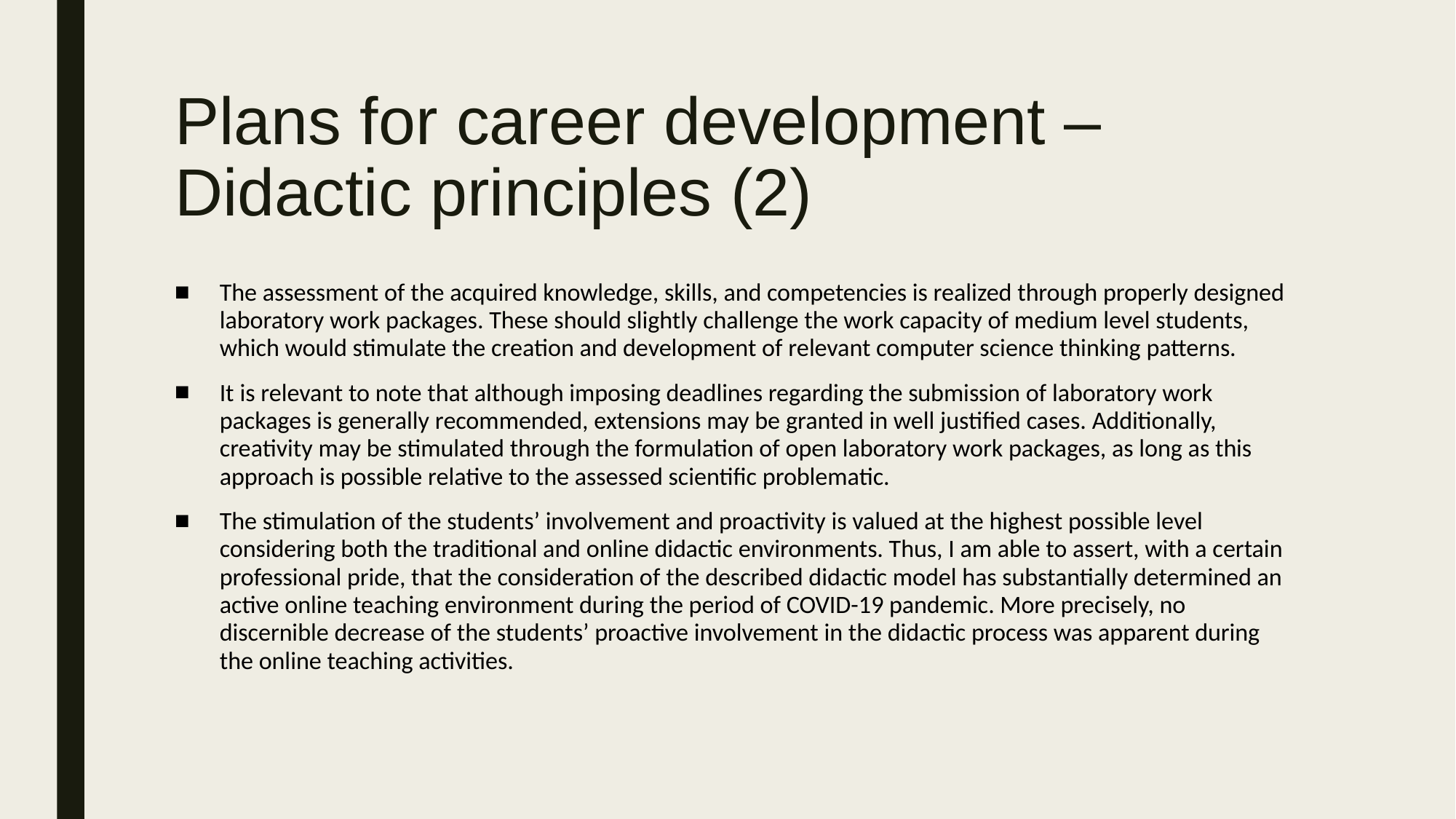

# Plans for career development – Didactic principles (2)
The assessment of the acquired knowledge, skills, and competencies is realized through properly designed laboratory work packages. These should slightly challenge the work capacity of medium level students, which would stimulate the creation and development of relevant computer science thinking patterns.
It is relevant to note that although imposing deadlines regarding the submission of laboratory work packages is generally recommended, extensions may be granted in well justified cases. Additionally, creativity may be stimulated through the formulation of open laboratory work packages, as long as this approach is possible relative to the assessed scientific problematic.
The stimulation of the students’ involvement and proactivity is valued at the highest possible level considering both the traditional and online didactic environments. Thus, I am able to assert, with a certain professional pride, that the consideration of the described didactic model has substantially determined an active online teaching environment during the period of COVID-19 pandemic. More precisely, no discernible decrease of the students’ proactive involvement in the didactic process was apparent during the online teaching activities.